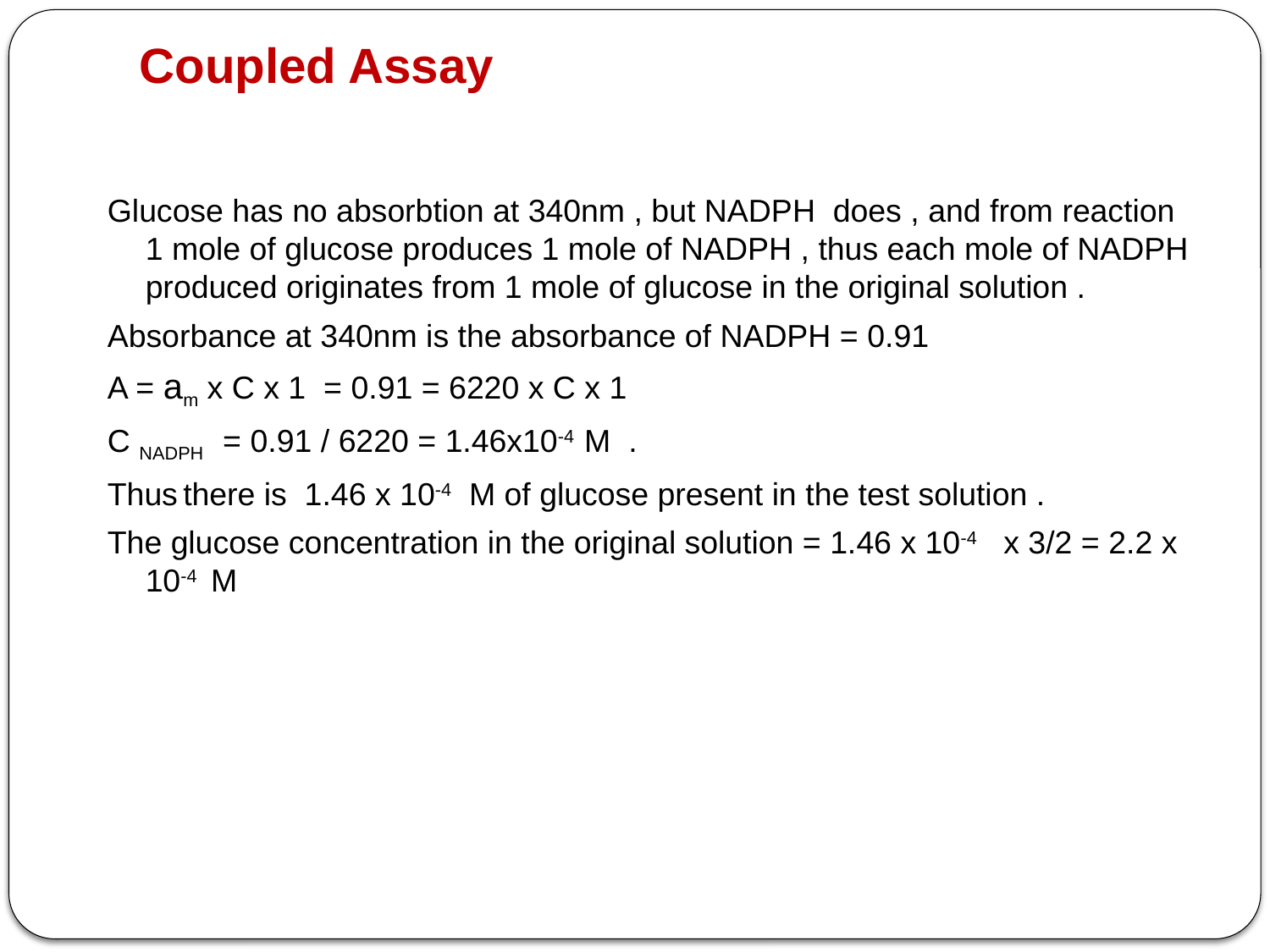

# Coupled Assay

Glucose has no absorbtion at 340nm , but NADPH  does , and from reaction 1 mole of glucose produces 1 mole of NADPH , thus each mole of NADPH produced originates from 1 mole of glucose in the original solution .
Absorbance at 340nm is the absorbance of NADPH = 0.91
A = am x C x 1  = 0.91 = 6220 x C x 1
C NADPH   = 0.91 / 6220 = 1.46x10-4  M  .
Thus there is  1.46 x 10-4  M of glucose present in the test solution .
The glucose concentration in the original solution = 1.46 x 10-4   x 3/2 = 2.2 x 10-4  M